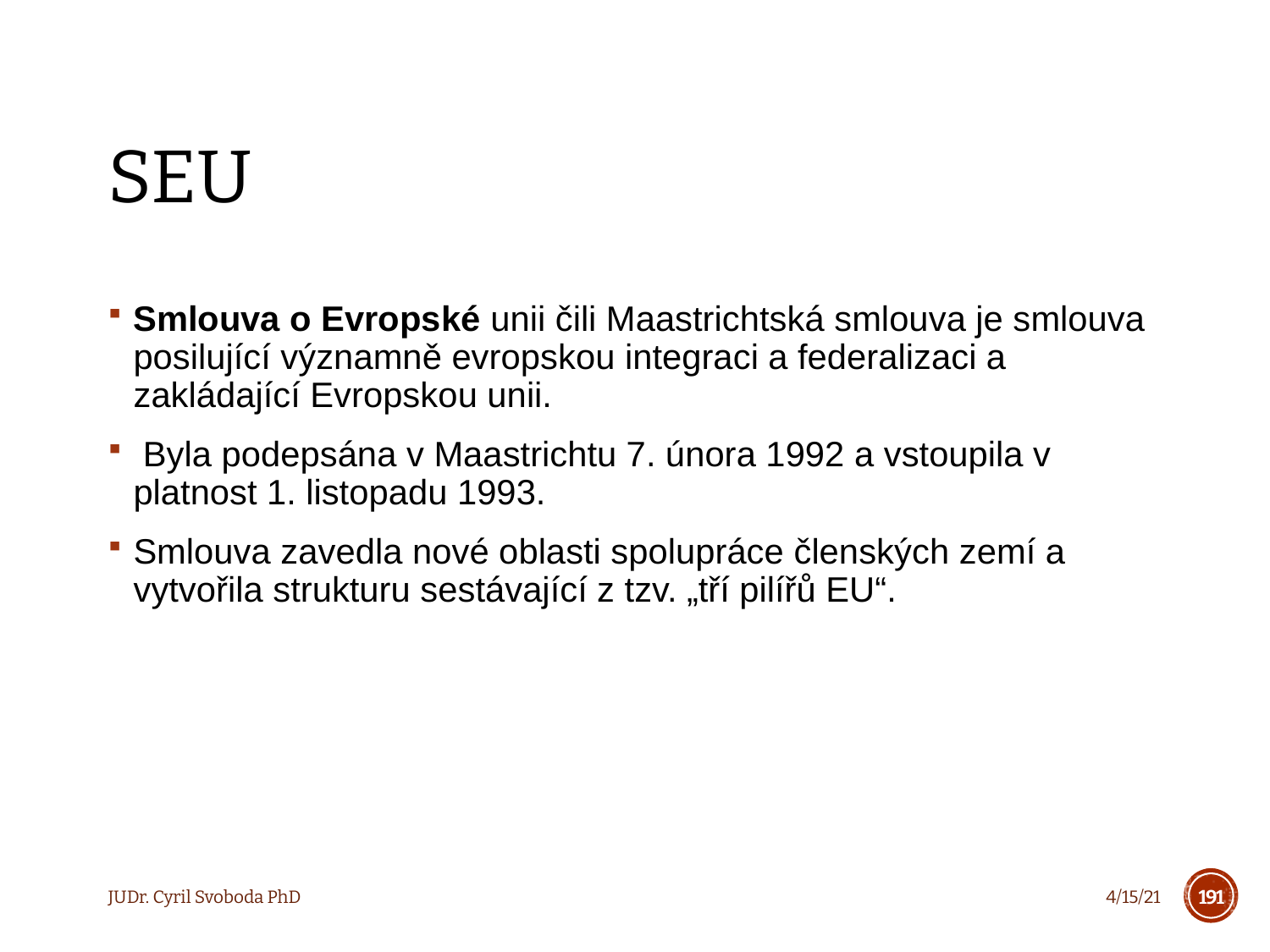

# SEU
Smlouva o Evropské unii čili Maastrichtská smlouva je smlouva posilující významně evropskou integraci a federalizaci a zakládající Evropskou unii.
 Byla podepsána v Maastrichtu 7. února 1992 a vstoupila v platnost 1. listopadu 1993.
Smlouva zavedla nové oblasti spolupráce členských zemí a vytvořila strukturu sestávající z tzv. „tří pilířů EU“.
JUDr. Cyril Svoboda PhD
4/15/21
191